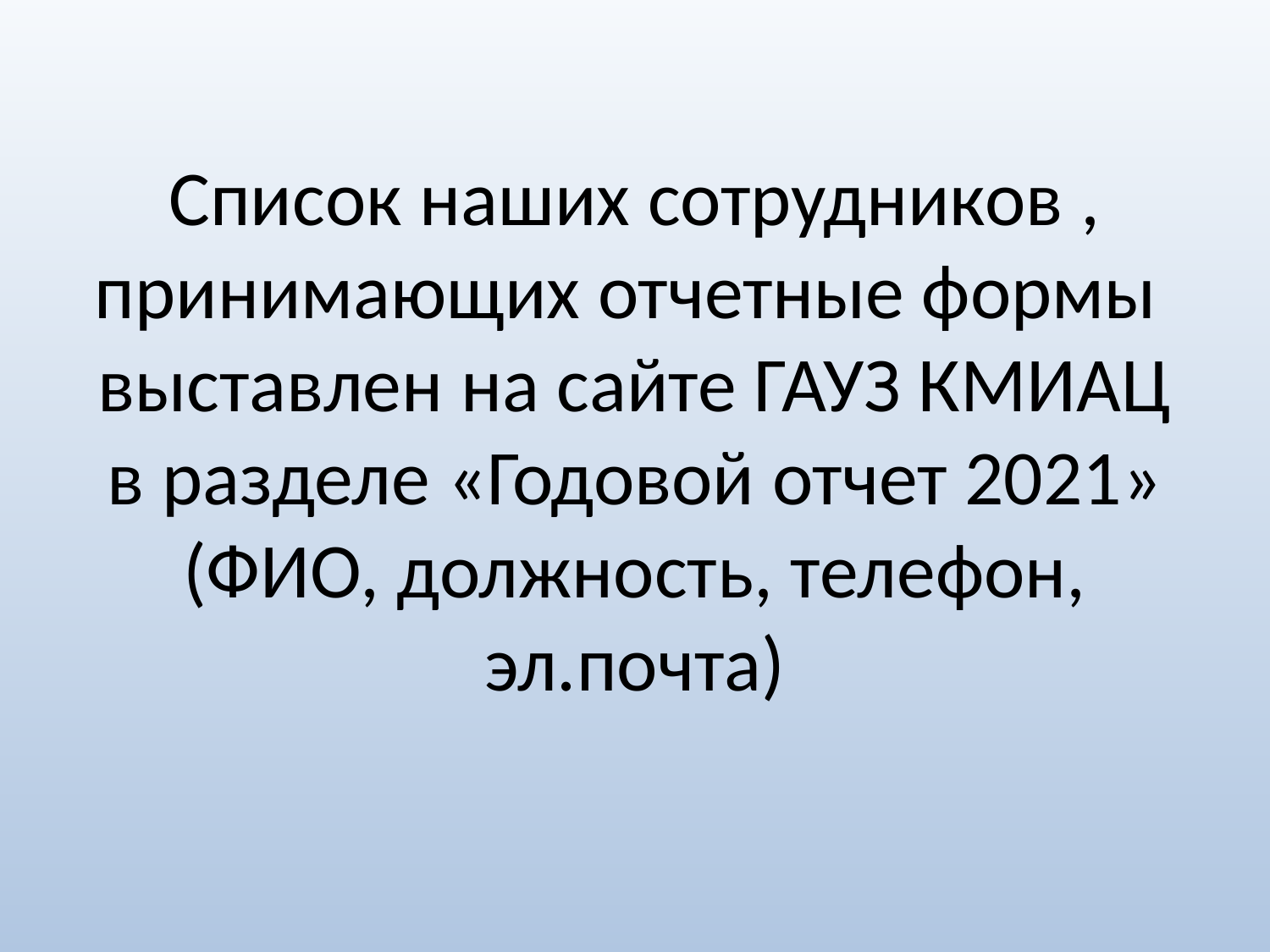

# Список наших сотрудников , принимающих отчетные формы  выставлен на сайте ГАУЗ КМИАЦ в разделе «Годовой отчет 2021» (ФИО, должность, телефон, эл.почта)